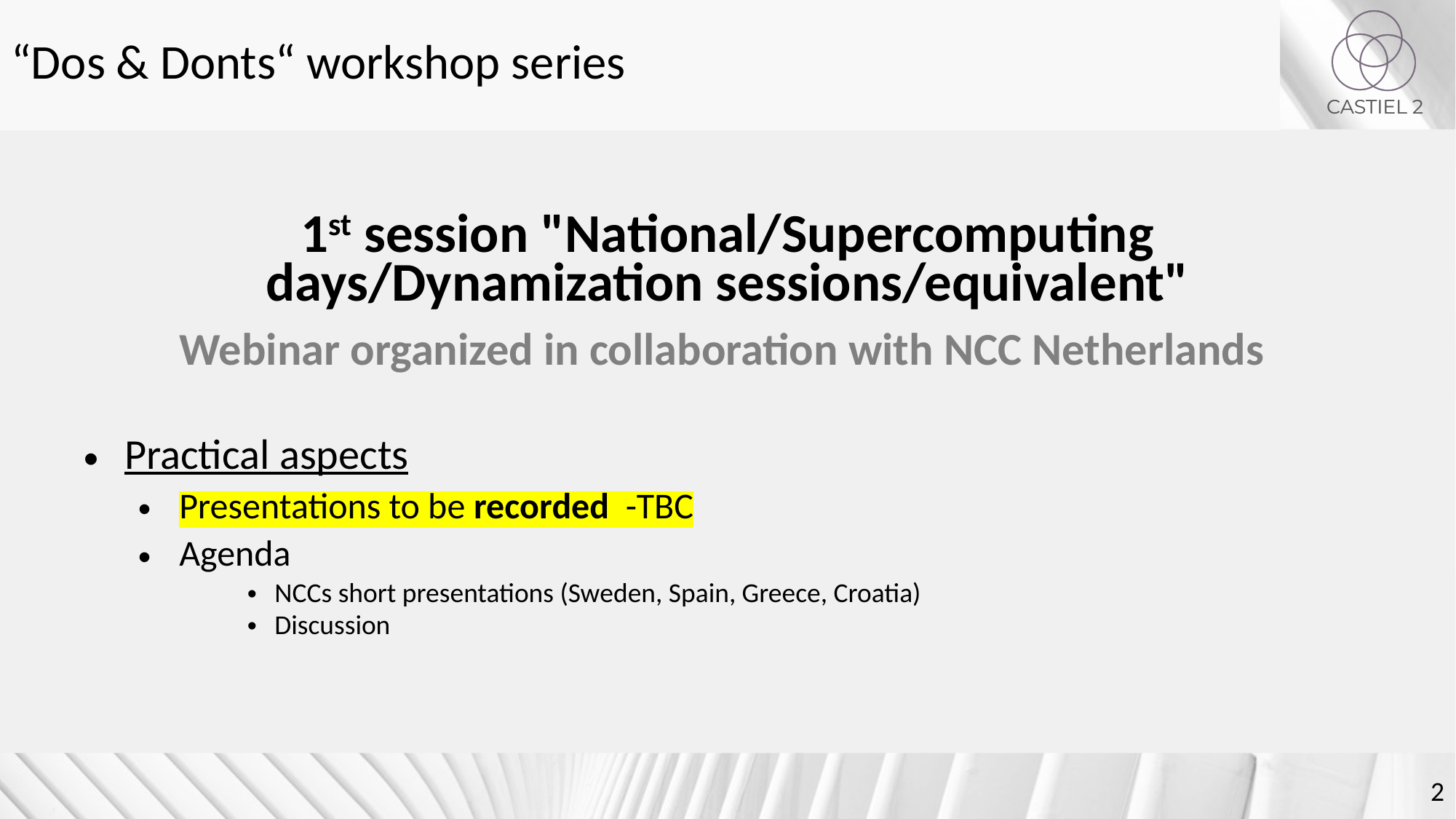

# “Dos & Donts“ workshop series

1st session "National/Supercomputing days/Dynamization sessions/equivalent"
Webinar organized in collaboration with NCC Netherlands

Practical aspects
Presentations to be recorded  -TBC
Agenda
NCCs short presentations (Sweden, Spain, Greece, Croatia)
Discussion
2